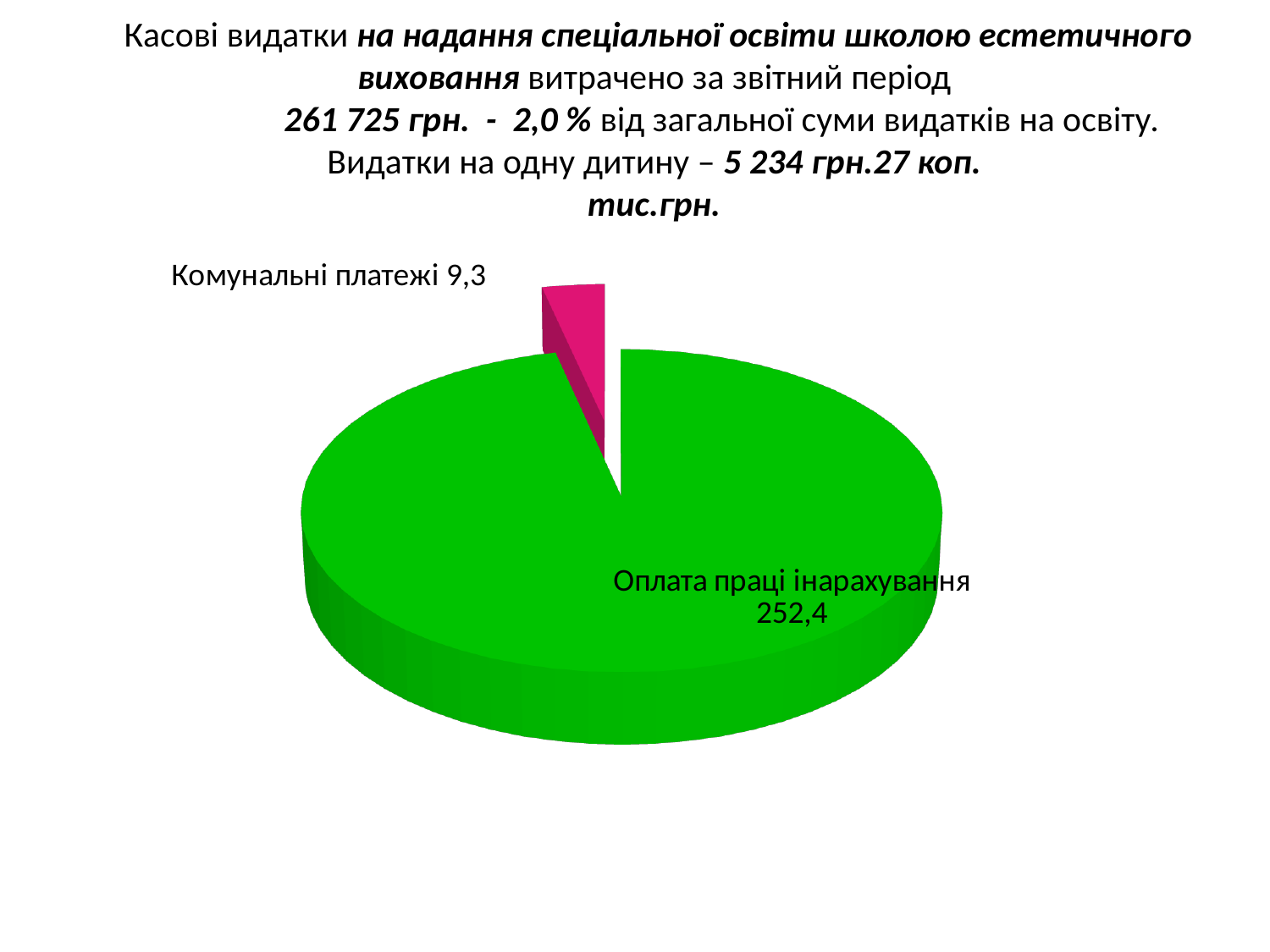

# Касові видатки на надання спеціальної освіти школою естетичного виховання витрачено за звітний період 261 725 грн.  -  2,0 % від загальної суми видатків на освіту. Видатки на одну дитину – 5 234 грн.27 коп. тис.грн.

[unsupported chart]